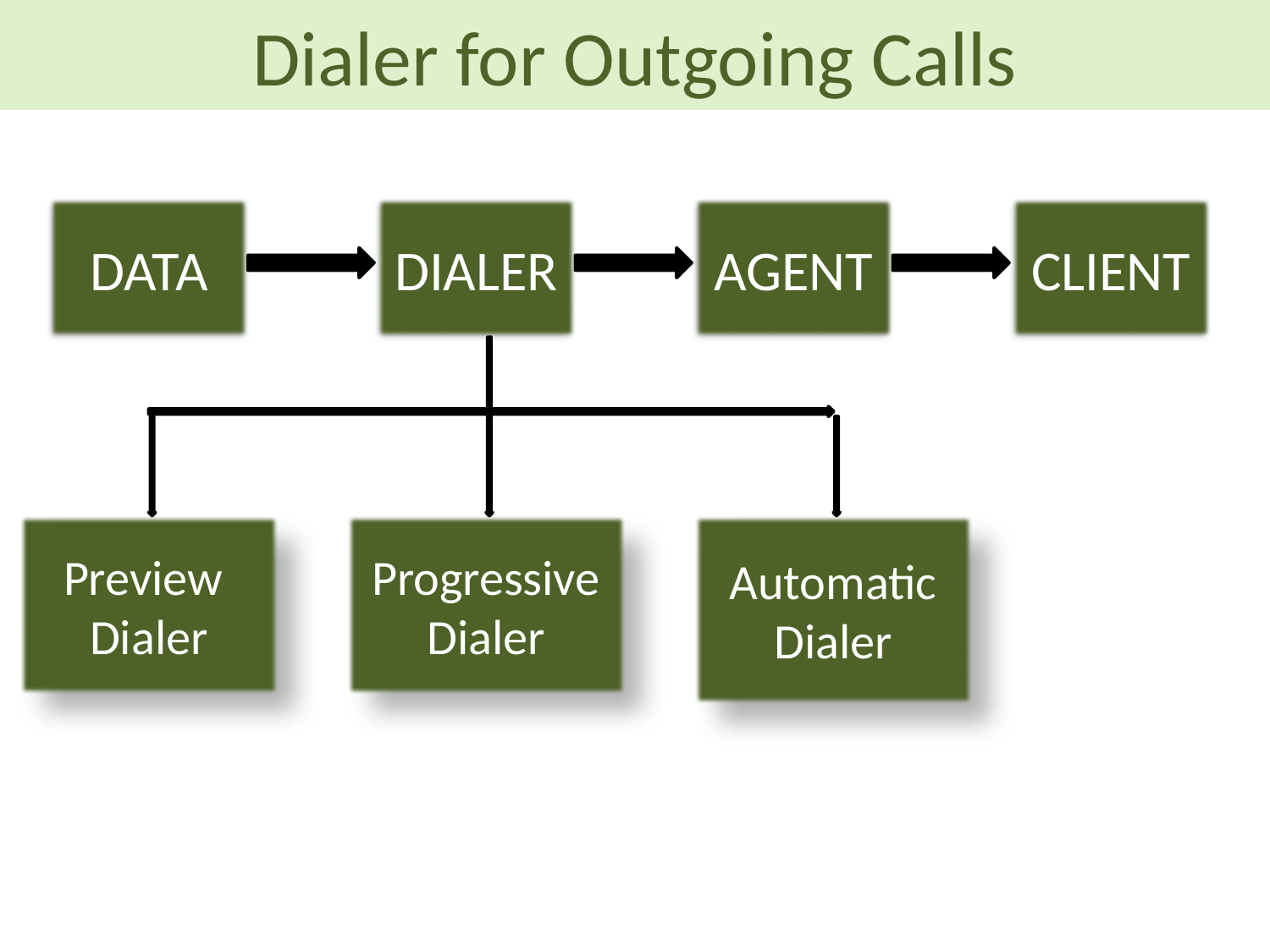

Dialer for Outgoing Calls
DATA
DIALER
AGENT
CLIENT

Preview  Dialer
Progressive Dialer
Automatic Dialer